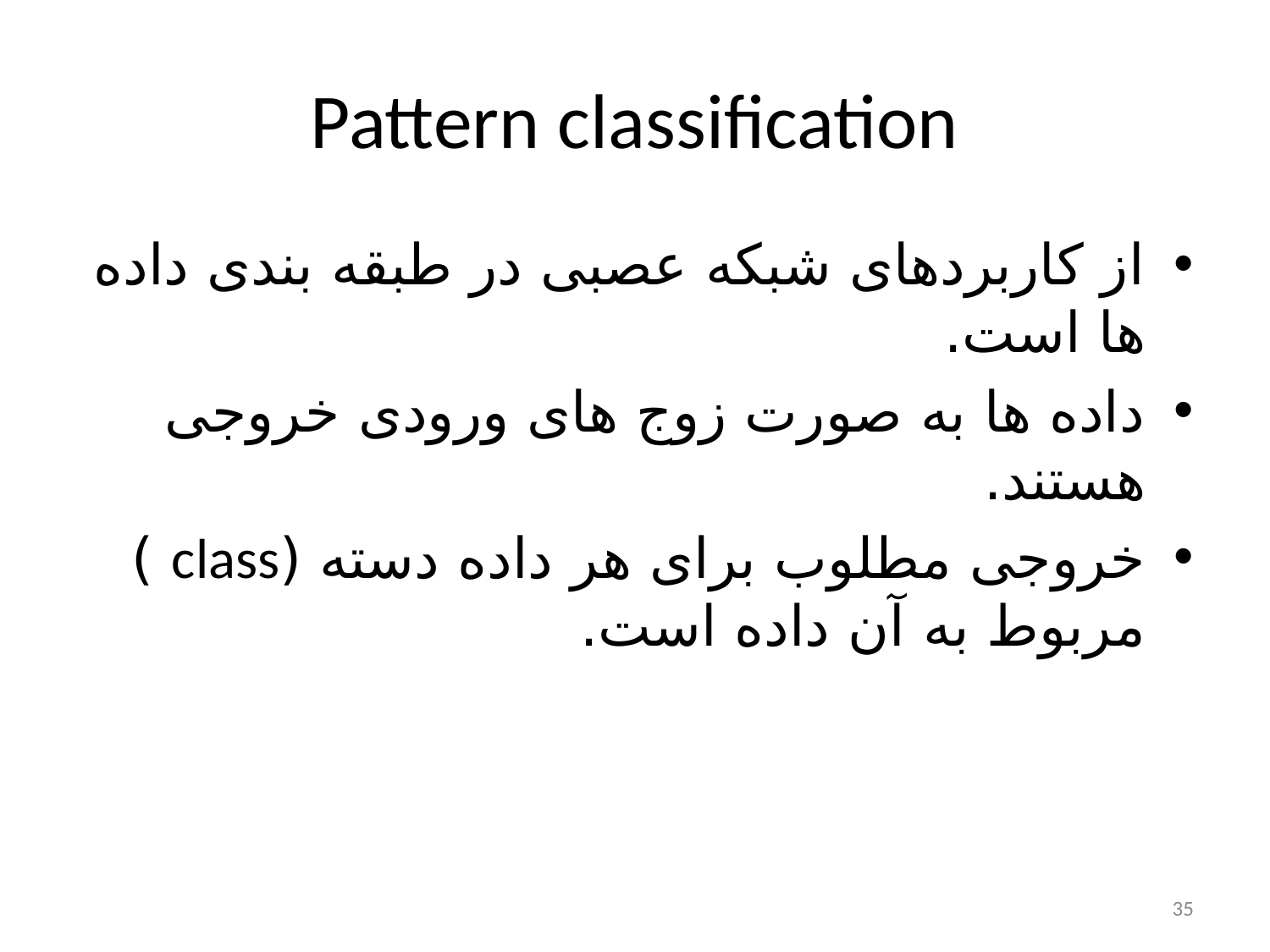

# Pattern classification
از کاربردهای شبکه عصبی در طبقه بندی داده ها است.
داده ها به صورت زوج های ورودی خروجی هستند.
خروجی مطلوب برای هر داده دسته (class ) مربوط به آن داده است.
35